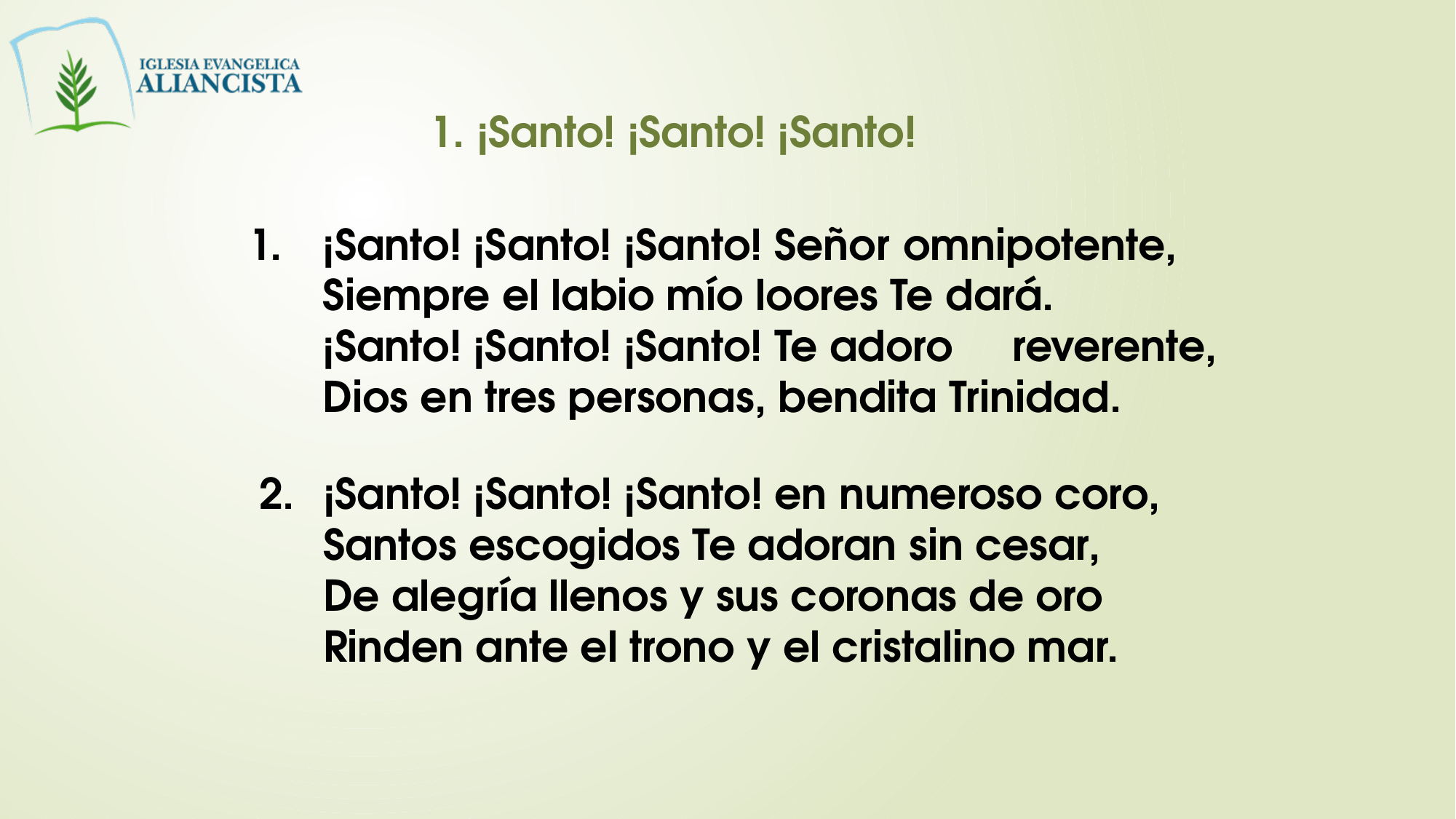

1. ¡Santo! ¡Santo! ¡Santo!
1. 	¡Santo! ¡Santo! ¡Santo! Señor 	omnipotente,
	Siempre el labio mío loores Te dará.
	¡Santo! ¡Santo! ¡Santo! Te adoro 	reverente,
	Dios en tres personas, bendita Trinidad.
2. 	¡Santo! ¡Santo! ¡Santo! en numeroso coro,
	Santos escogidos Te adoran sin cesar,
	De alegría llenos y sus coronas de oro
	Rinden ante el trono y el cristalino mar.